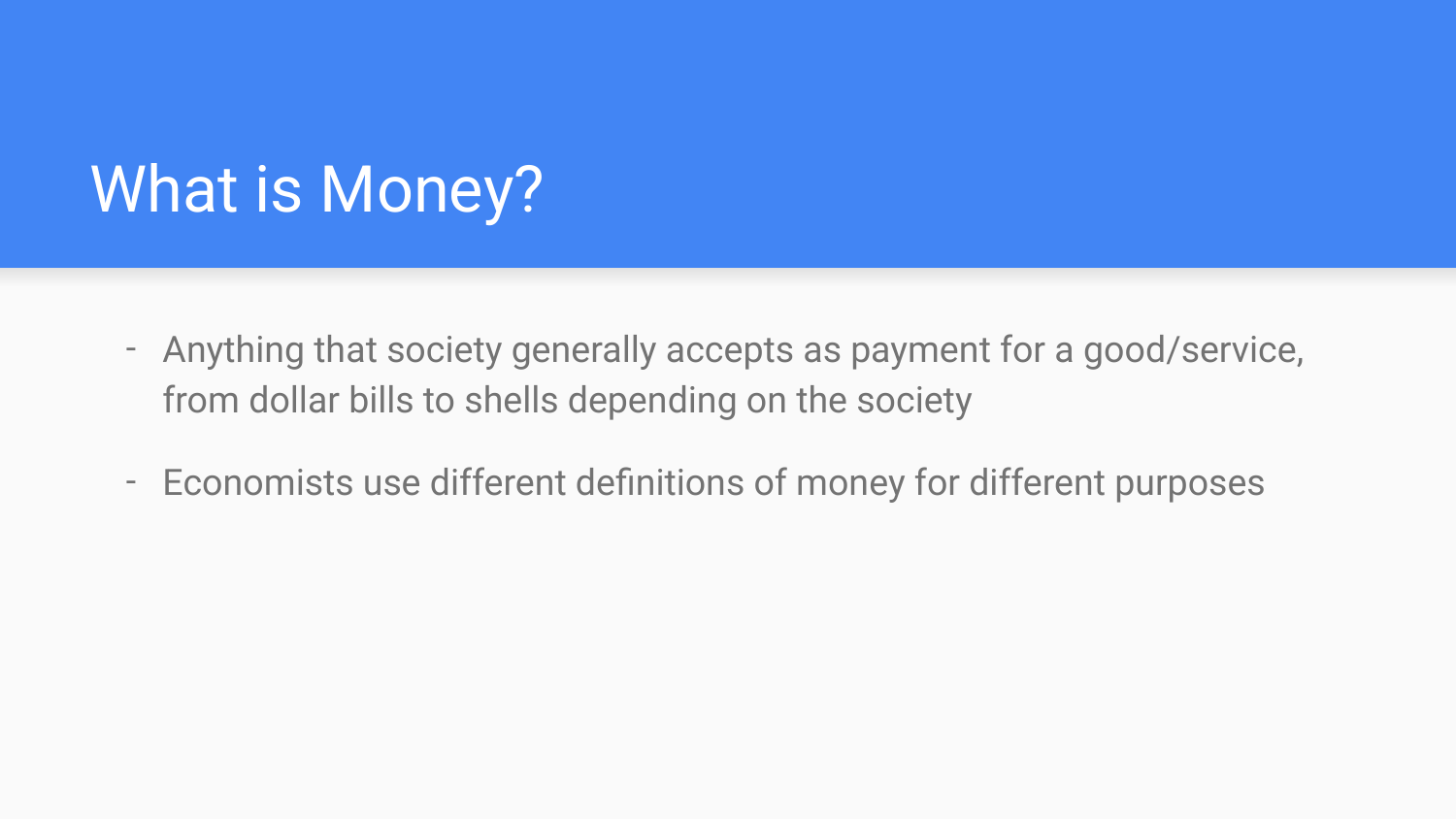

# What is Money?
Anything that society generally accepts as payment for a good/service, from dollar bills to shells depending on the society
Economists use different definitions of money for different purposes